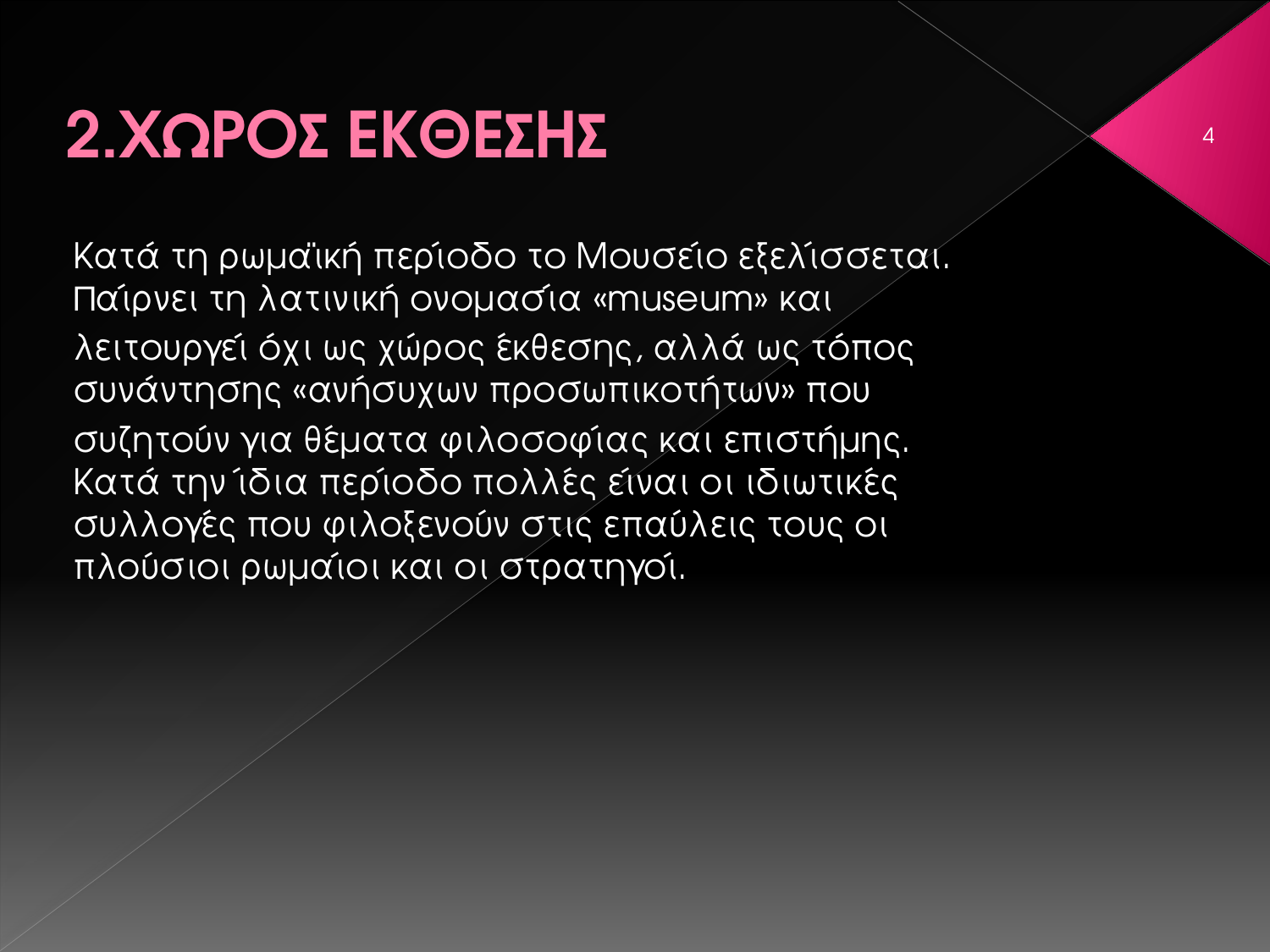

# 2.ΧΩΡΟΣ ΕΚΘΕΣΗΣ
4
Κατά τη ρωμαϊκή περίοδο το Μουσείο εξελίσσεται. Παίρνει τη λατινική ονομασία «museum» και
λειτουργεί όχι ως χώρος έκθεσης, αλλά ως τόπος συνάντησης «ανήσυχων προσωπικοτήτων» που
συζητούν για θέματα φιλοσοφίας και επιστήμης. Κατά την ίδια περίοδο πολλές είναι οι ιδιωτικές συλλογές που φιλοξενούν στις επαύλεις τους οι πλούσιοι ρωμαίοι και οι στρατηγοί.